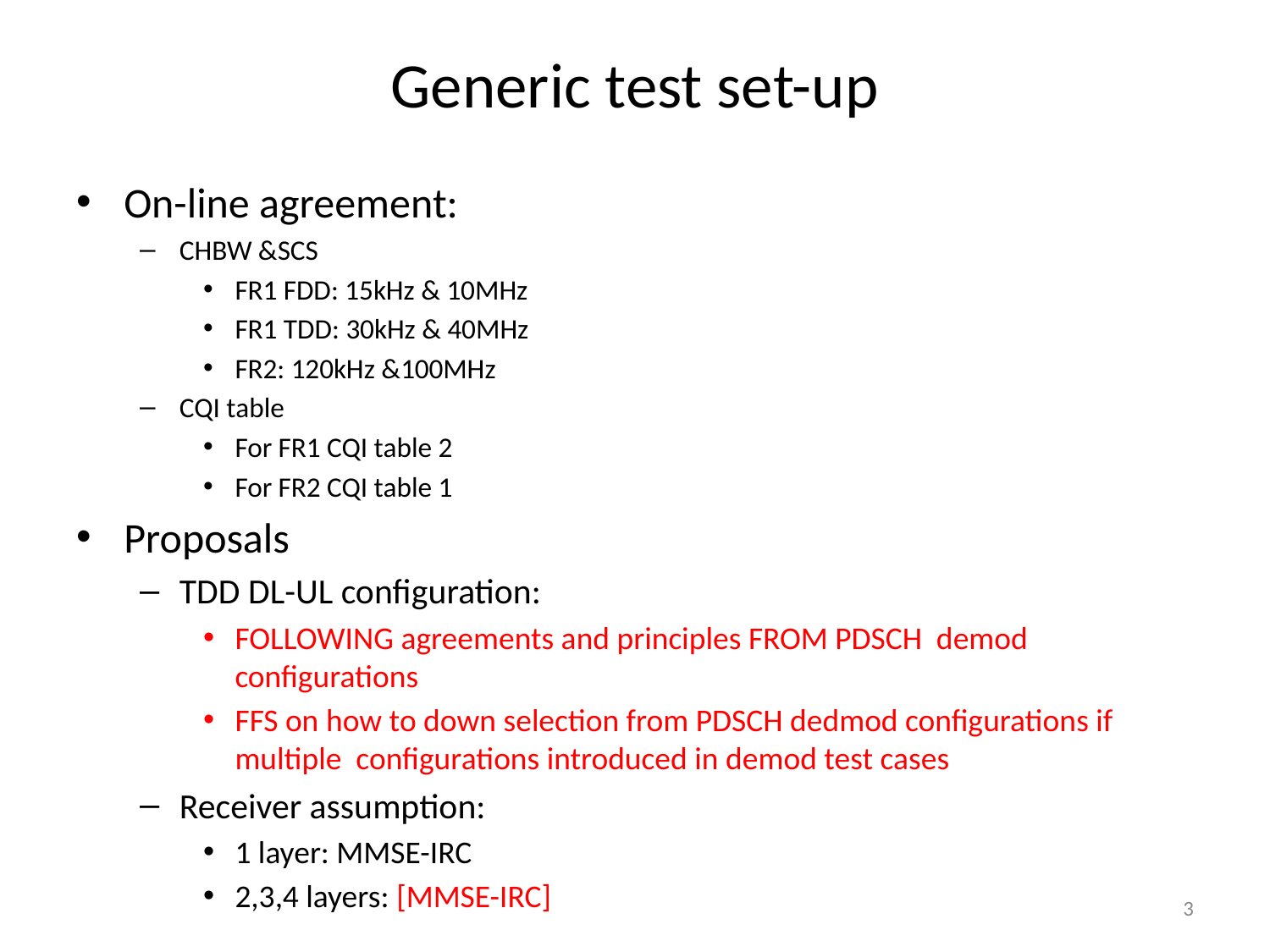

# Generic test set-up
On-line agreement:
CHBW &SCS
FR1 FDD: 15kHz & 10MHz
FR1 TDD: 30kHz & 40MHz
FR2: 120kHz &100MHz
CQI table
For FR1 CQI table 2
For FR2 CQI table 1
Proposals
TDD DL-UL configuration:
FOLLOWING agreements and principles FROM PDSCH  demod configurations
FFS on how to down selection from PDSCH dedmod configurations if multiple  configurations introduced in demod test cases
Receiver assumption:
1 layer: MMSE-IRC
2,3,4 layers: [MMSE-IRC]
3